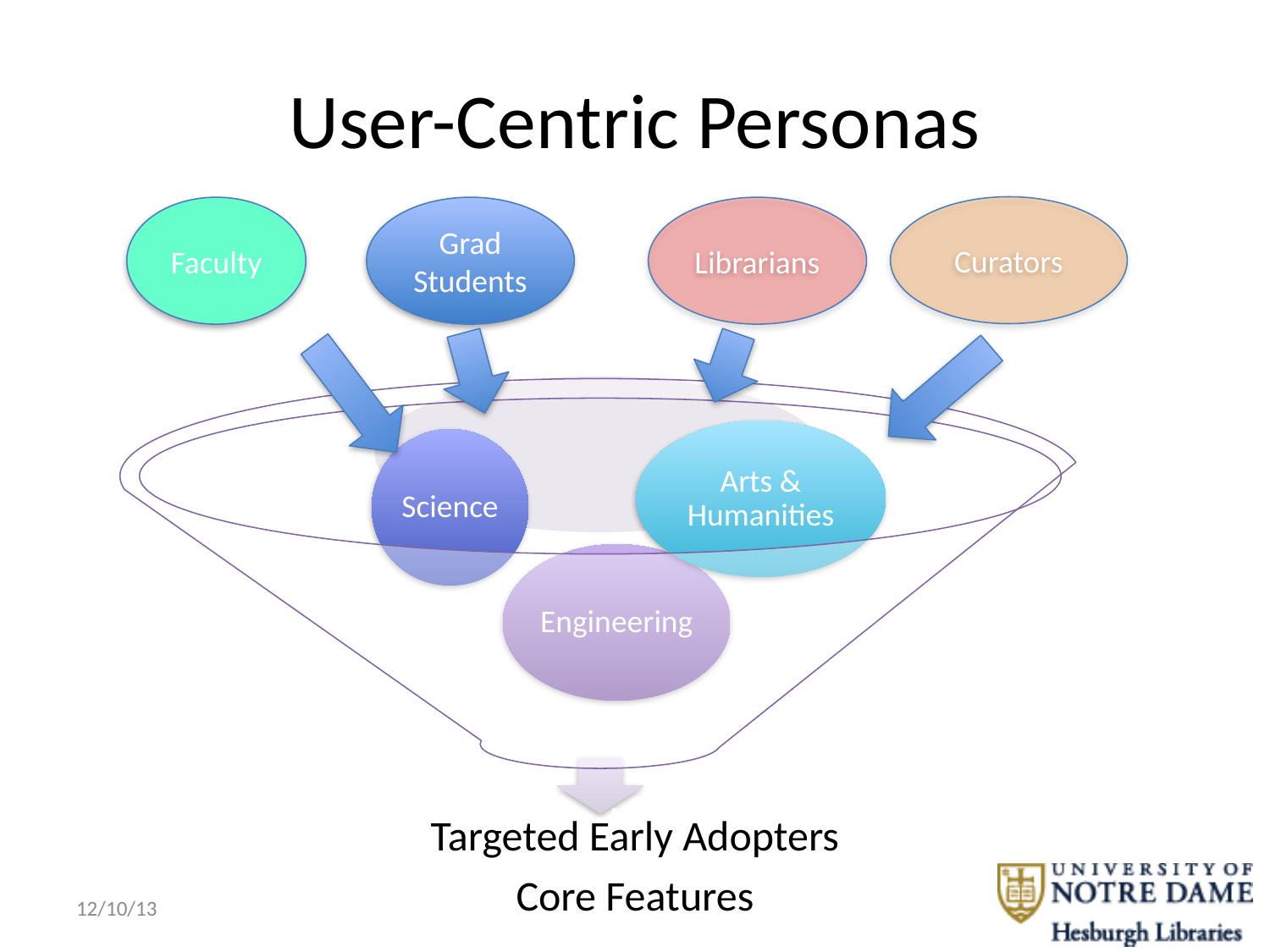

# User-Centric Personas
Curators
Faculty
Grad Students
Librarians

Targeted Early Adopters
Core Features
Engineering
Science
Arts & Humanities

Targeted Early Adopters
Core Features
12/10/13